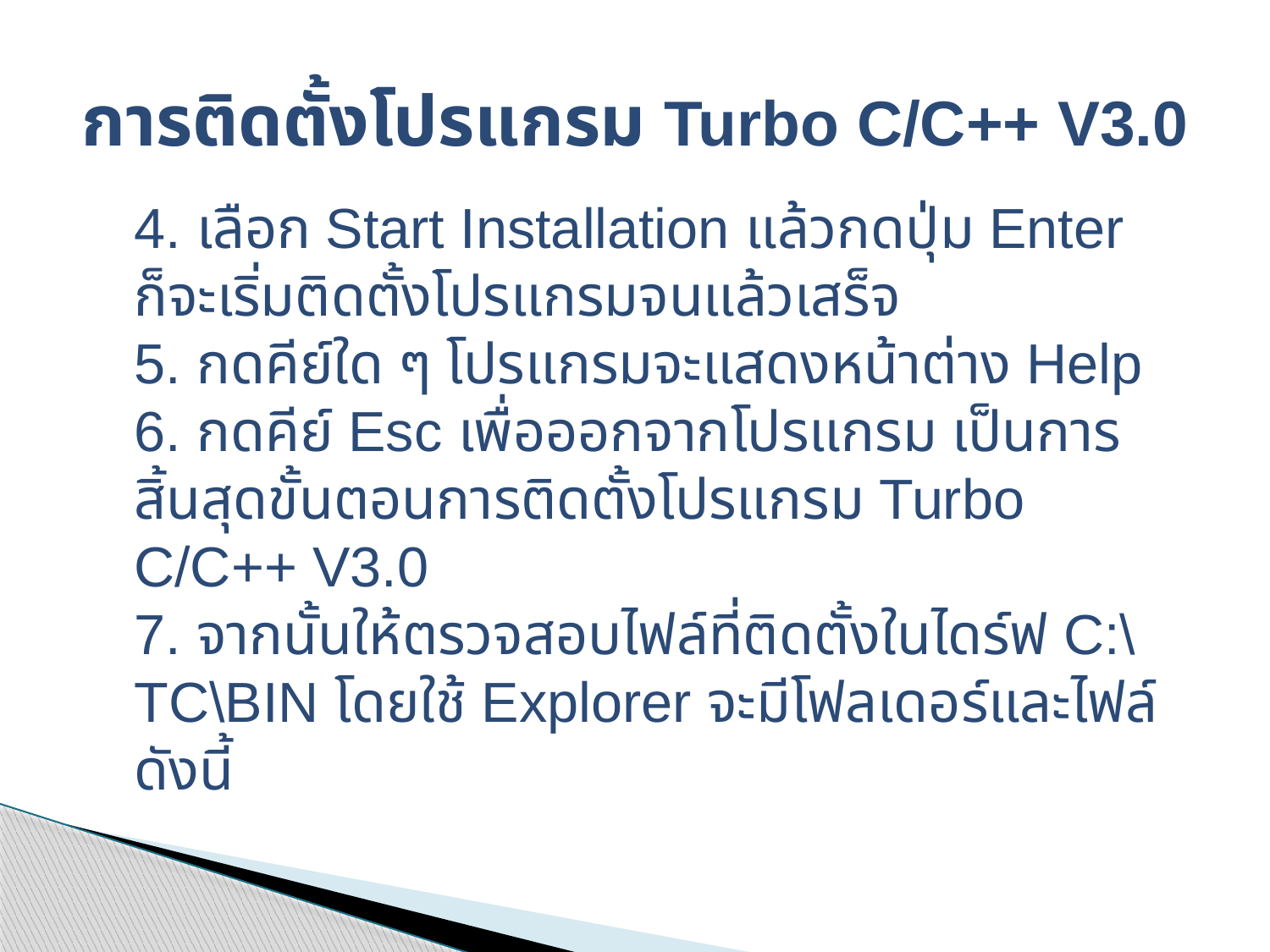

# การติดตั้งโปรแกรม Turbo C/C++ V3.0
4. เลือก Start Installation แล้วกดปุ่ม Enter
ก็จะเริ่มติดตั้งโปรแกรมจนแล้วเสร็จ
5. กดคีย์ใด ๆ โปรแกรมจะแสดงหน้าต่าง Help
6. กดคีย์ Esc เพื่อออกจากโปรแกรม เป็นการสิ้นสุดขั้นตอนการติดตั้งโปรแกรม Turbo C/C++ V3.0
7. จากนั้นให้ตรวจสอบไฟล์ที่ติดตั้งในไดร์ฟ C:\TC\BIN โดยใช้ Explorer จะมีโฟลเดอร์และไฟล์ดังนี้